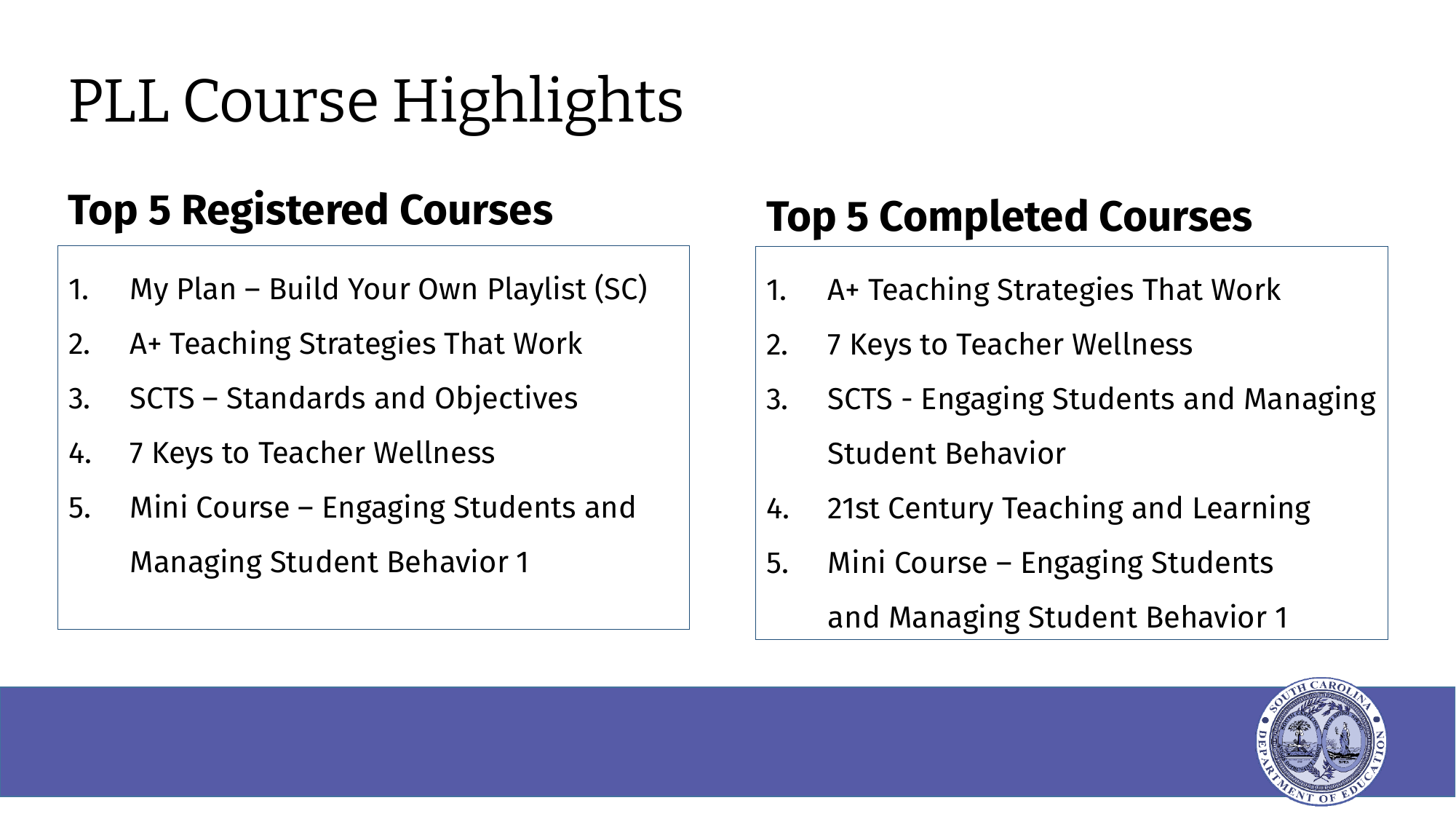

# PLL Course Highlights
Top 5 Registered Courses
Top 5 Completed Courses
My Plan – Build Your Own Playlist (SC)
A+ Teaching Strategies That Work
SCTS – Standards and Objectives
7 Keys to Teacher Wellness
Mini Course – Engaging Students and Managing Student Behavior 1

A+ Teaching Strategies That Work
7 Keys to Teacher Wellness
SCTS - Engaging Students and Managing Student Behavior
21st Century Teaching and Learning
Mini Course – Engaging Students and Managing Student Behavior 1